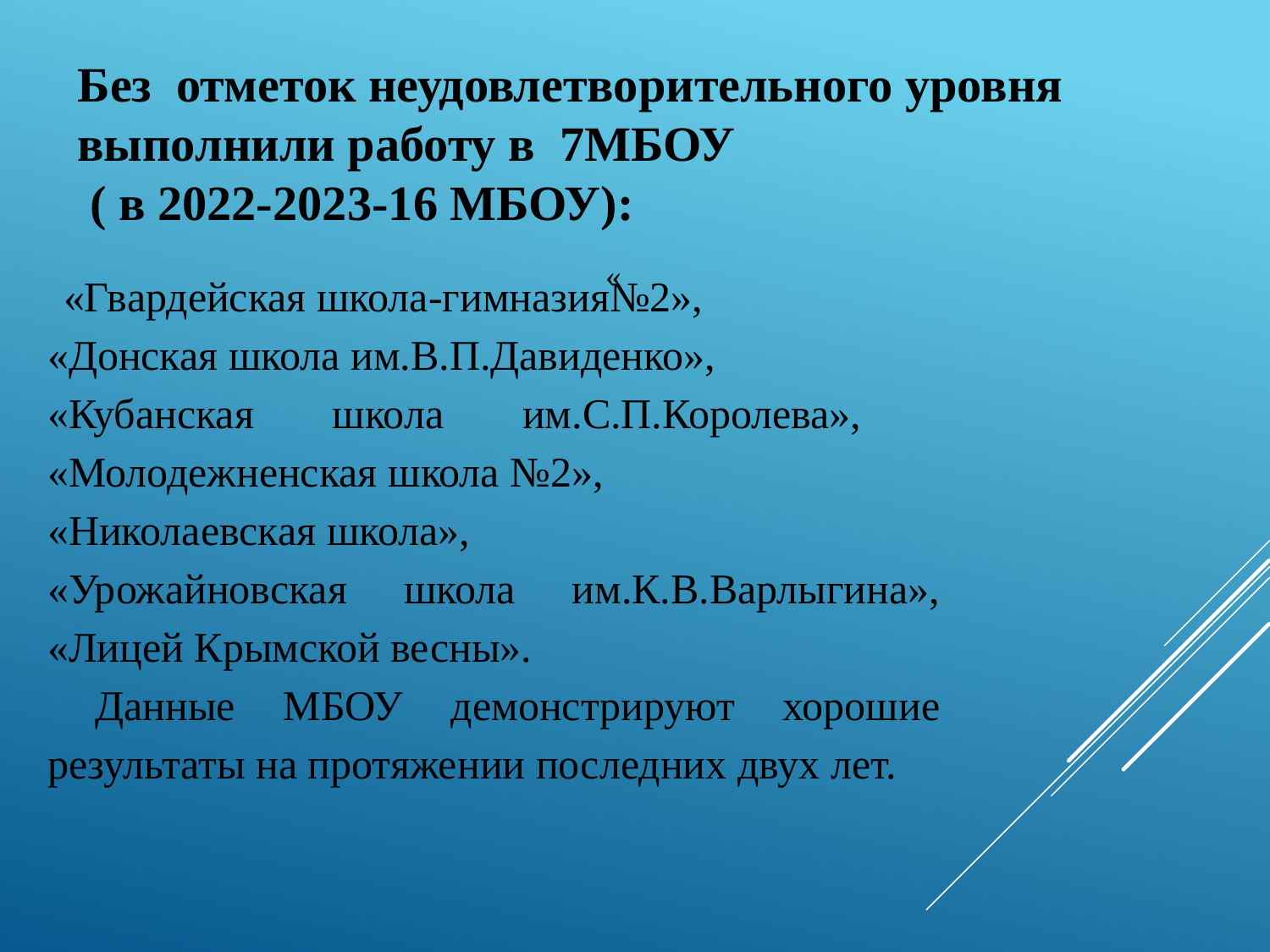

Без  отметок неудовлетворительного уровня выполнили работу в  7МБОУ
 ( в 2022-2023-16 МБОУ):

 «
  «Гвардейская школа-гимназия№2»,
«Донская школа им.В.П.Давиденко»,
«Кубанская школа им.С.П.Королева»,  «Молодежненская школа №2»,
«Николаевская школа»,
«Урожайновская школа им.К.В.Варлыгина», «Лицей Крымской весны».
 Данные МБОУ демонстрируют хорошие результаты на протяжении последних двух лет.